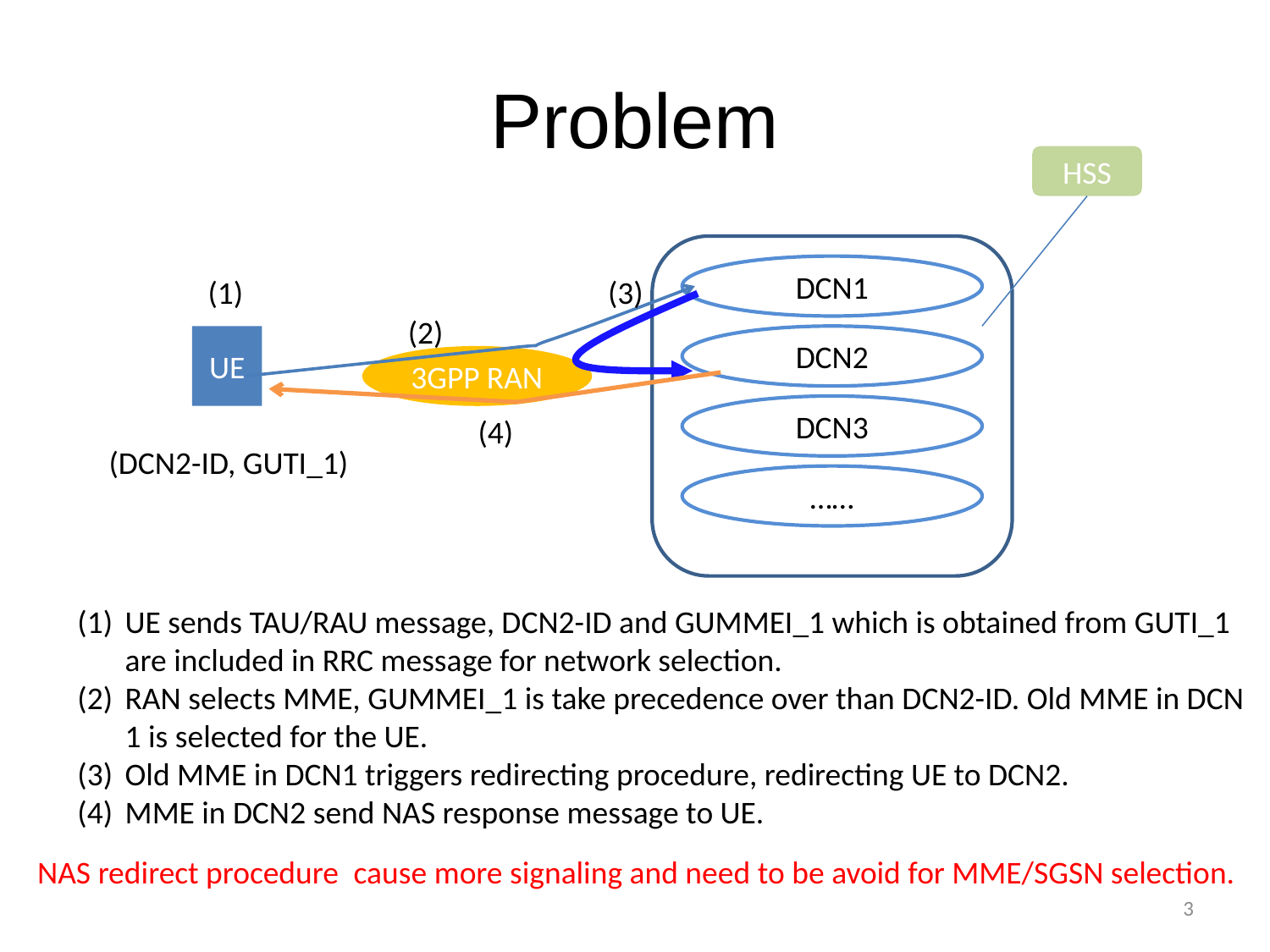

# Problem
HSS

DCN1
(1)
(3)

(2)
UE
DCN2
3GPP RAN

DCN3
(4)
(DCN2-ID, GUTI_1)
……
UE sends TAU/RAU message, DCN2-ID and GUMMEI_1 which is obtained from GUTI_1 are included in RRC message for network selection.
RAN selects MME, GUMMEI_1 is take precedence over than DCN2-ID. Old MME in DCN 1 is selected for the UE.
Old MME in DCN1 triggers redirecting procedure, redirecting UE to DCN2.
MME in DCN2 send NAS response message to UE.
NAS redirect procedure  cause more signaling and need to be avoid for MME/SGSN selection.
3